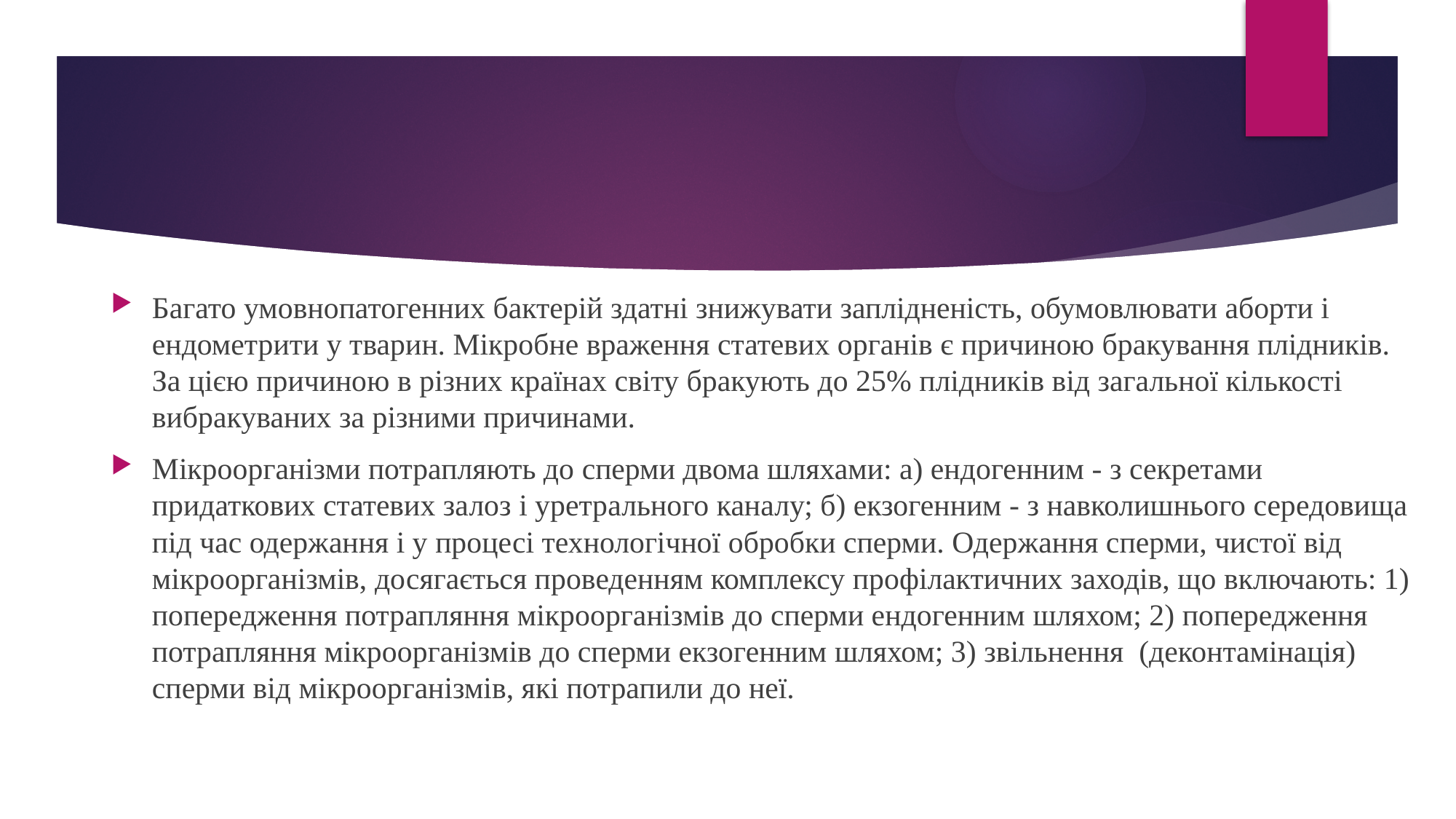

Багато умовнопатогенних бактерій здатні знижувати заплідненість, обумовлювати аборти і ендометрити у тварин. Мікробне враження статевих органів є причиною бракування плідників. За цією причиною в різних країнах світу бракують до 25% плідників від загальної кількості вибракуваних за різними причинами.
Мікроорганізми потрапляють до сперми двома шляхами: а) ендогенним - з секретами придаткових статевих залоз і уретрального каналу; б) екзогенним - з навколишнього середовища під час одержання і у процесі технологічної обробки сперми. Одержання сперми, чистої від мікроорганізмів, досягається проведенням комплексу профілактичних заходів, що включають: 1) попередження потрапляння мікроорганізмів до сперми ендогенним шляхом; 2) попередження потрапляння мікроорганізмів до сперми екзогенним шляхом; 3) звільнення  (деконтамінація) сперми від мікроорганізмів, які потрапили до неї.